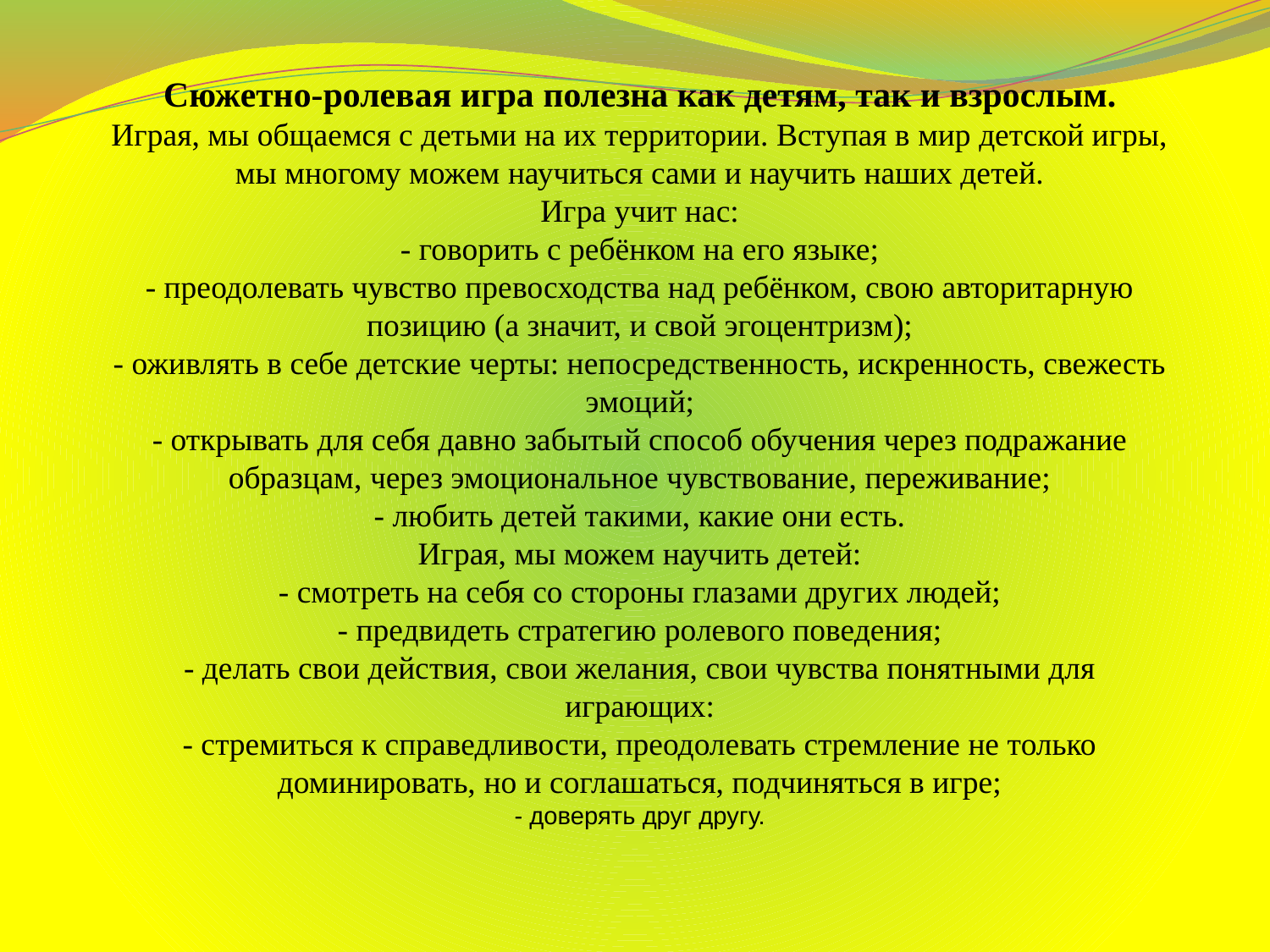

Сюжетно-ролевая игра полезна как детям, так и взрослым.
Играя, мы общаемся с детьми на их территории. Вступая в мир детской игры, мы многому можем научиться сами и научить наших детей.
Игра учит нас:
- говорить с ребёнком на его языке;
- преодолевать чувство превосходства над ребёнком, свою авторитарную позицию (а значит, и свой эгоцентризм);
- оживлять в себе детские черты: непосредственность, искренность, свежесть эмоций;
- открывать для себя давно забытый способ обучения через подражание образцам, через эмоциональное чувствование, переживание;
- любить детей такими, какие они есть.
Играя, мы можем научить детей:
- смотреть на себя со стороны глазами других людей;
- предвидеть стратегию ролевого поведения;
- делать свои действия, свои желания, свои чувства понятными для играющих:
- стремиться к справедливости, преодолевать стремление не только доминировать, но и соглашаться, подчиняться в игре;
- доверять друг другу.